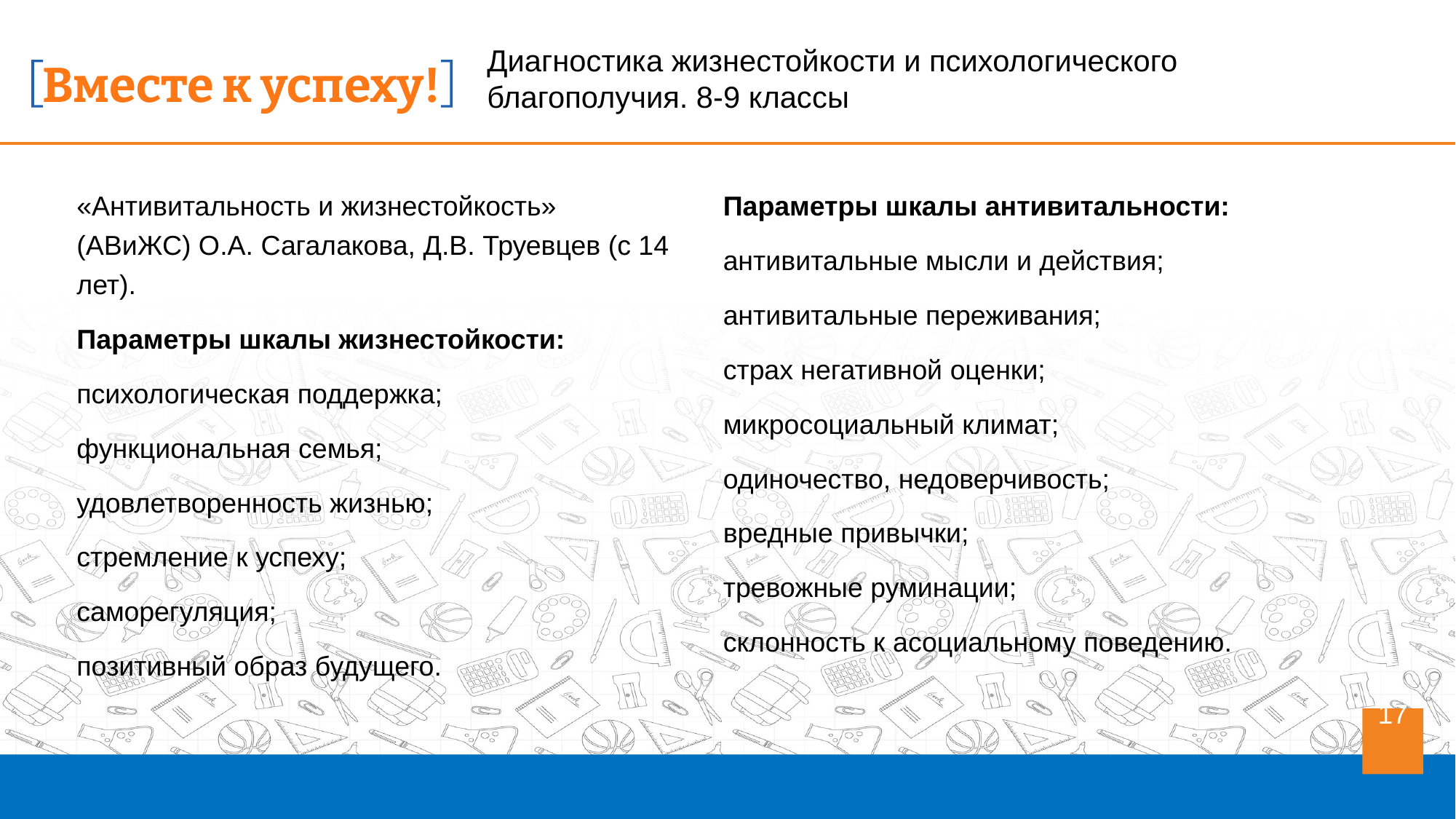

Диагностика жизнестойкости и психологического благополучия. 8-9 классы
«Антивитальность и жизнестойкость» (АВиЖС) О.А. Сагалакова, Д.В. Труевцев (с 14 лет).
Параметры шкалы жизнестойкости:
психологическая поддержка;
функциональная семья;
удовлетворенность жизнью;
стремление к успеху;
саморегуляция;
позитивный образ будущего.
Параметры шкалы антивитальности:
антивитальные мысли и действия;
антивитальные переживания;
страх негативной оценки;
микросоциальный климат;
одиночество, недоверчивость;
вредные привычки;
тревожные руминации;
склонность к асоциальному поведению.